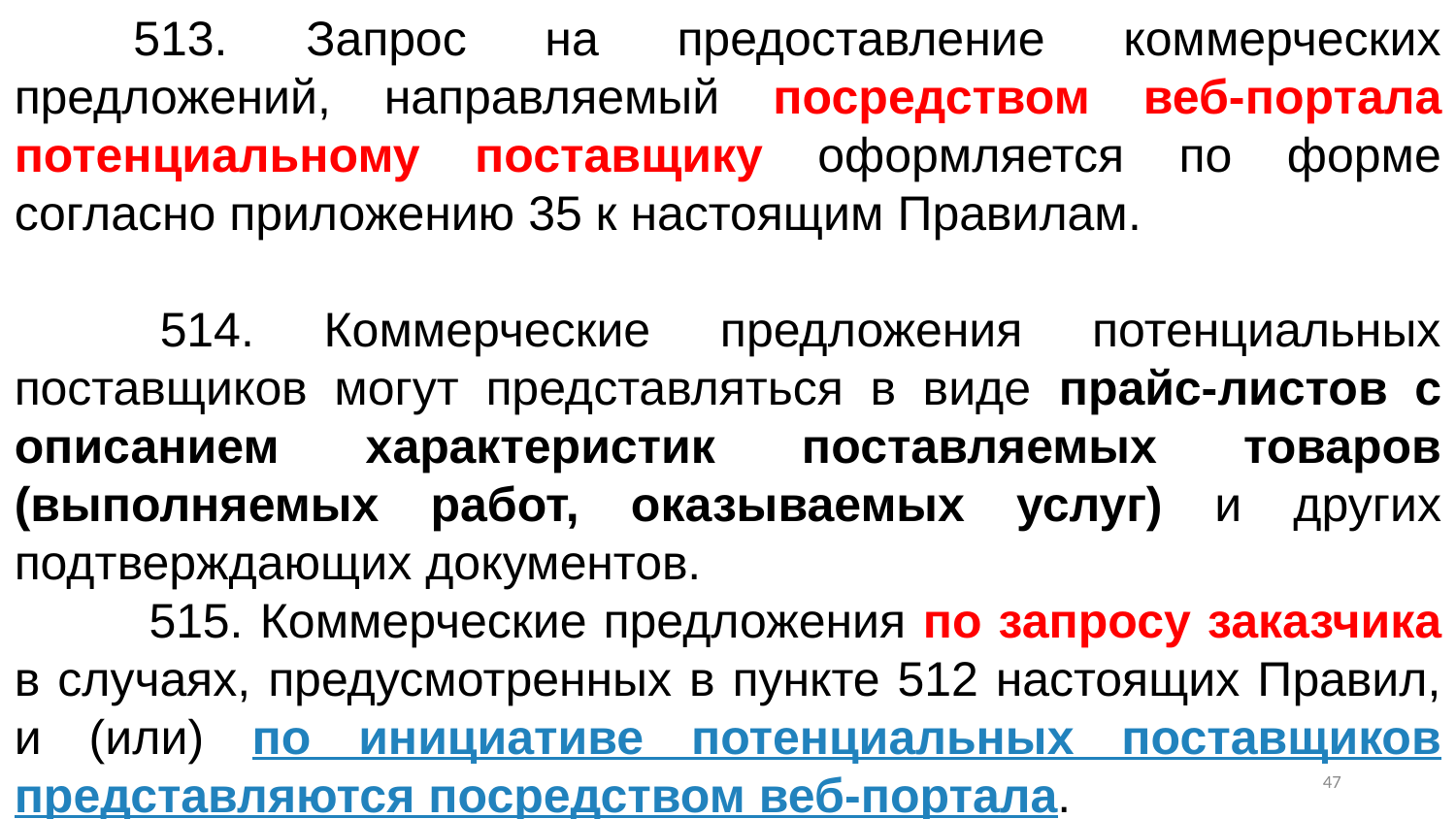

513. Запрос на предоставление коммерческих предложений, направляемый посредством веб-портала потенциальному поставщику оформляется по форме согласно приложению 35 к настоящим Правилам.

	514. Коммерческие предложения потенциальных поставщиков могут представляться в виде прайс-листов с описанием характеристик поставляемых товаров (выполняемых работ, оказываемых услуг) и других подтверждающих документов.
         515. Коммерческие предложения по запросу заказчика в случаях, предусмотренных в пункте 512 настоящих Правил, и (или) по инициативе потенциальных поставщиков представляются посредством веб-портала.

47